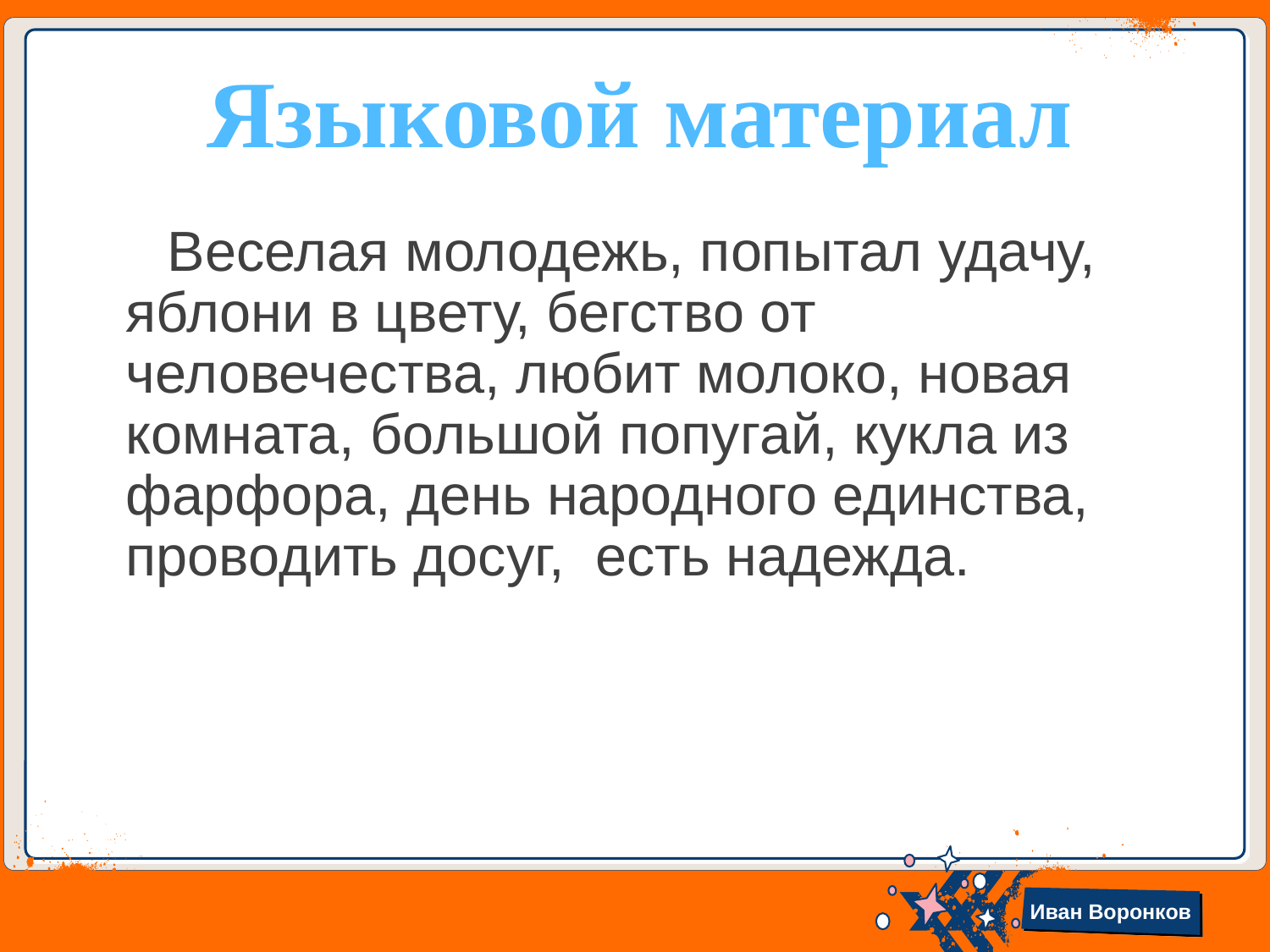

# Языковой материал
     Веселая молодежь, попытал удачу, яблони в цвету, бегство от человечества, любит молоко, новая комната, большой попугай, кукла из фарфора, день народного единства, проводить досуг,  есть надежда.